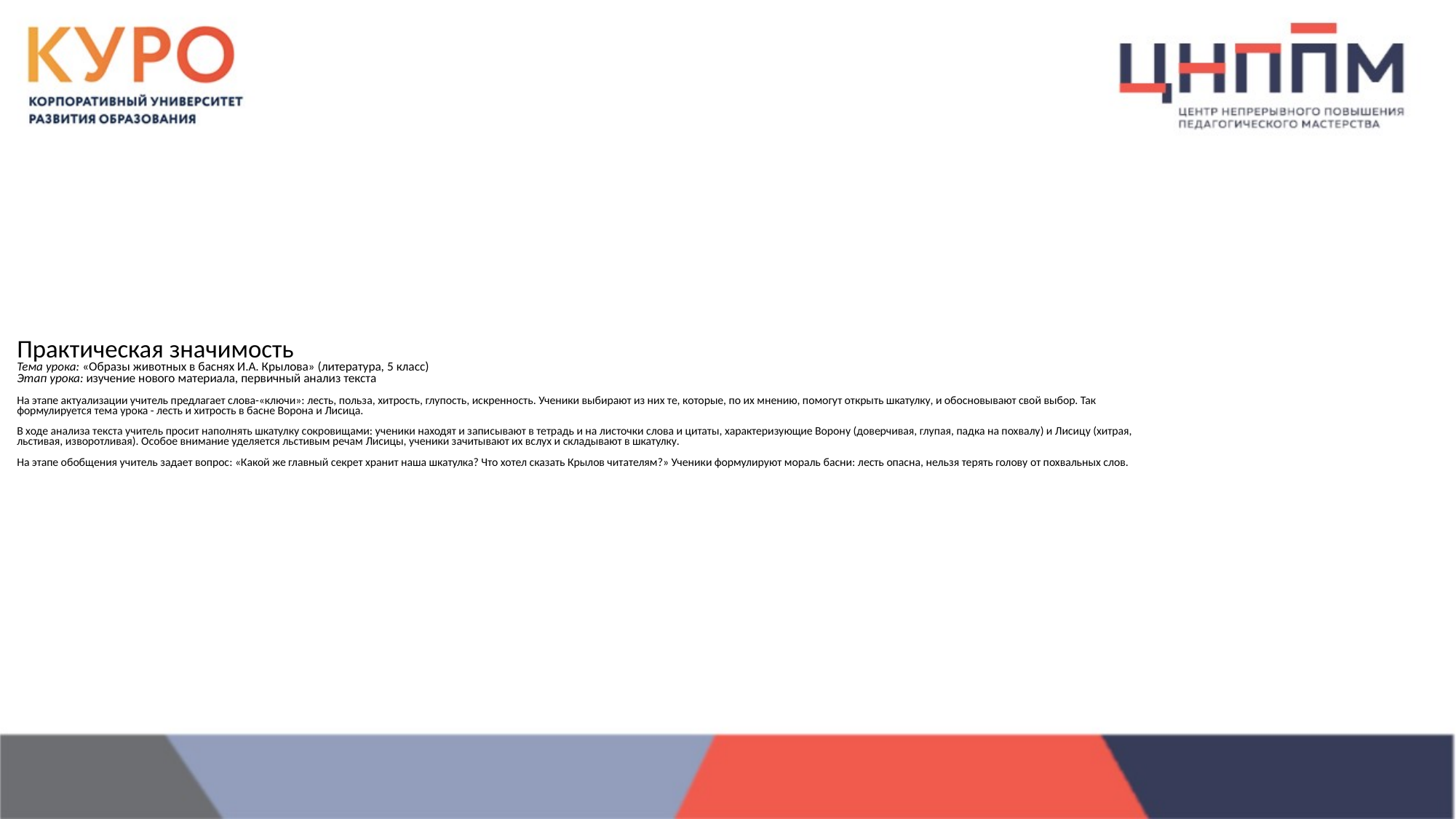

Практическая значимость
Тема урока: «Образы животных в баснях И.А. Крылова» (литература, 5 класс)
Этап урока: изучение нового материала, первичный анализ текста
На этапе актуализации учитель предлагает слова-«ключи»: лесть, польза, хитрость, глупость, искренность. Ученики выбирают из них те, которые, по их мнению, помогут открыть шкатулку, и обосновывают свой выбор. Так формулируется тема урока - лесть и хитрость в басне Ворона и Лисица.
В ходе анализа текста учитель просит наполнять шкатулку сокровищами: ученики находят и записывают в тетрадь и на листочки слова и цитаты, характеризующие Ворону (доверчивая, глупая, падка на похвалу) и Лисицу (хитрая, льстивая, изворотливая). Особое внимание уделяется льстивым речам Лисицы, ученики зачитывают их вслух и складывают в шкатулку.
На этапе обобщения учитель задает вопрос: «Какой же главный секрет хранит наша шкатулка? Что хотел сказать Крылов читателям?» Ученики формулируют мораль басни: лесть опасна, нельзя терять голову от похвальных слов.